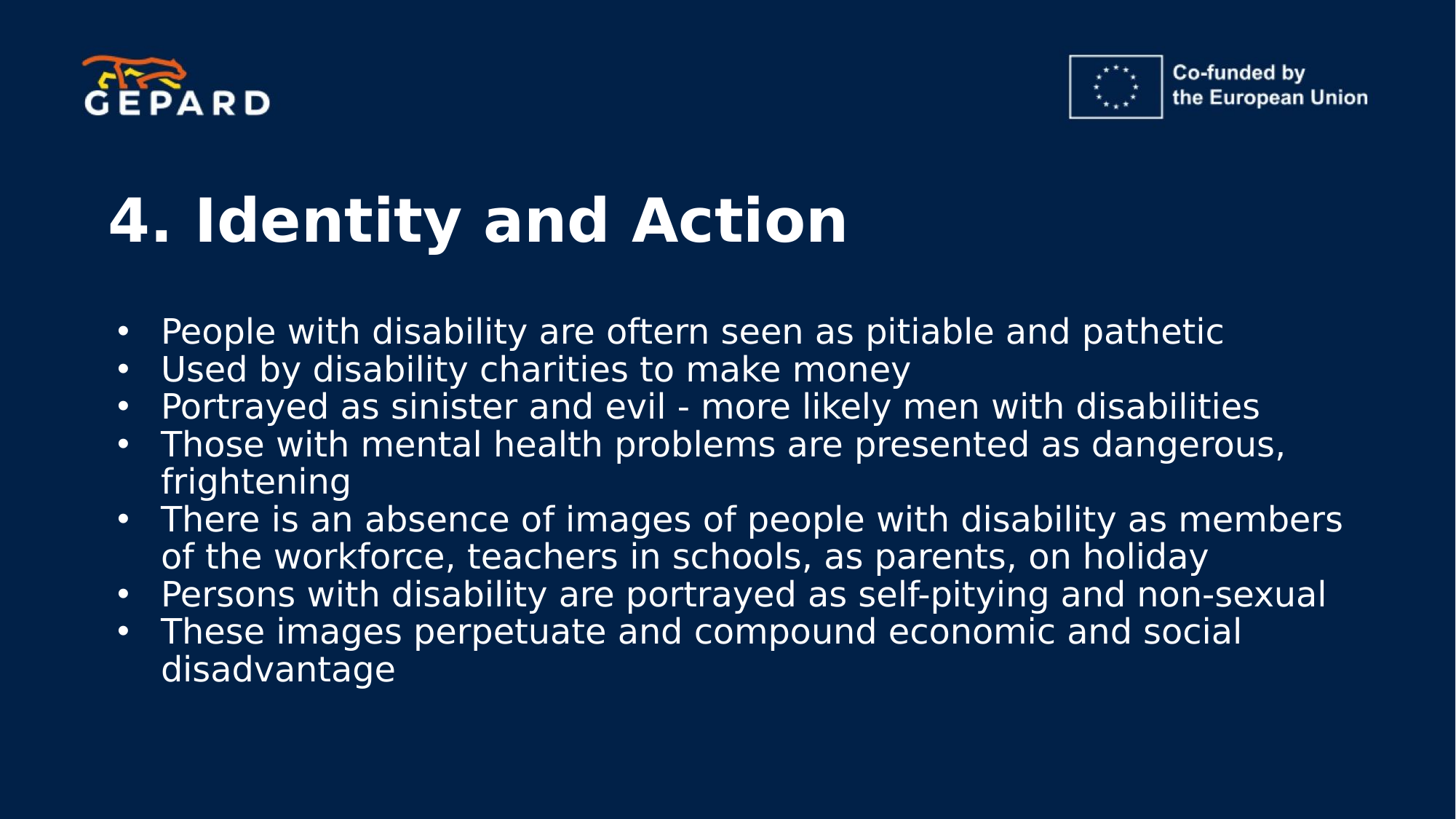

# 4. Identity and Action
People with disability are oftern seen as pitiable and pathetic
Used by disability charities to make money
Portrayed as sinister and evil - more likely men with disabilities
Those with mental health problems are presented as dangerous, frightening
There is an absence of images of people with disability as members of the workforce, teachers in schools, as parents, on holiday
Persons with disability are portrayed as self-pitying and non-sexual
These images perpetuate and compound economic and social disadvantage